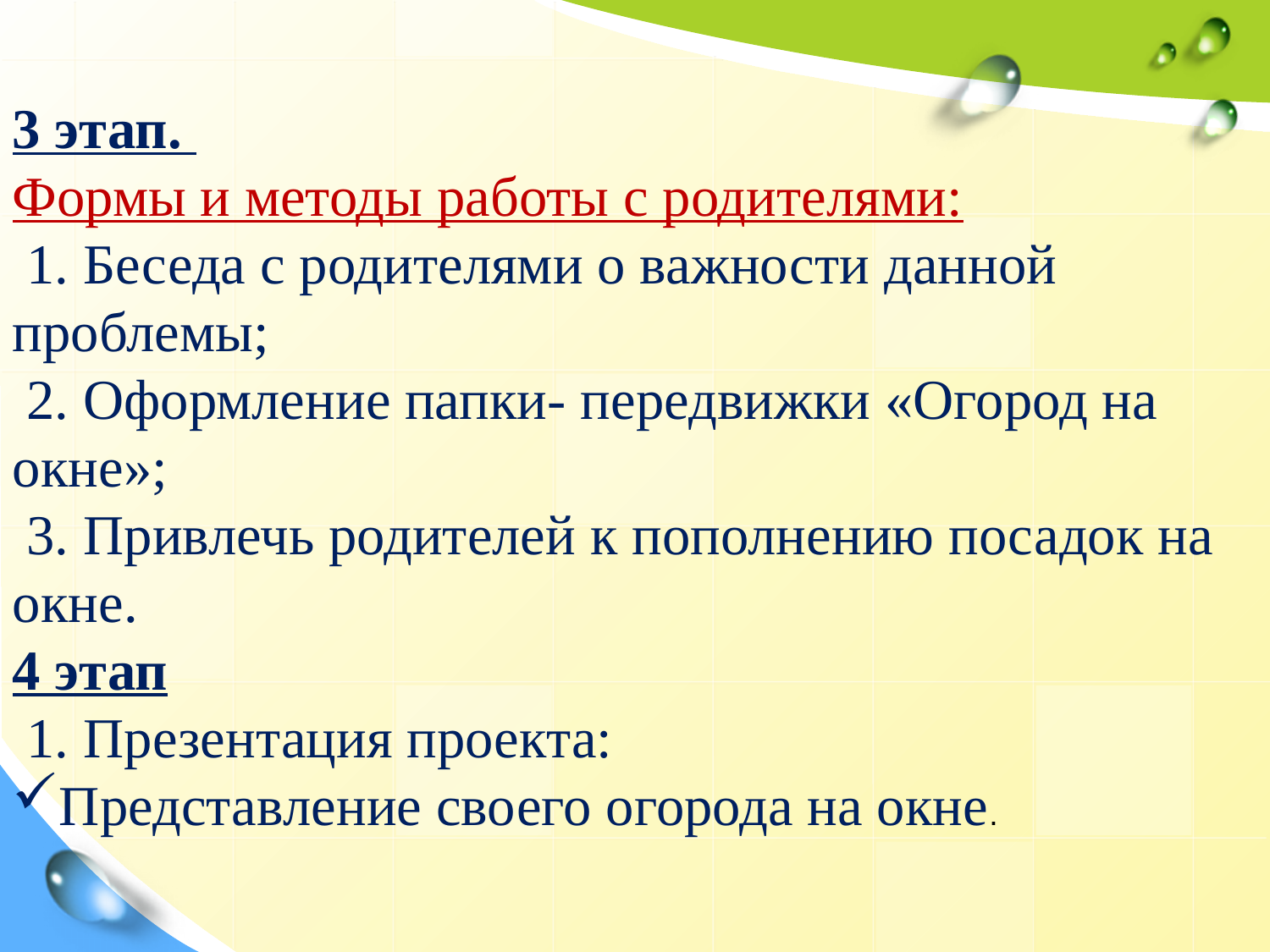

3 этап.
Формы и методы работы с родителями:
 1. Беседа с родителями о важности данной проблемы;
 2. Оформление папки- передвижки «Огород на окне»;
 3. Привлечь родителей к пополнению посадок на окне.
4 этап
 1. Презентация проекта:
Представление своего огорода на окне.